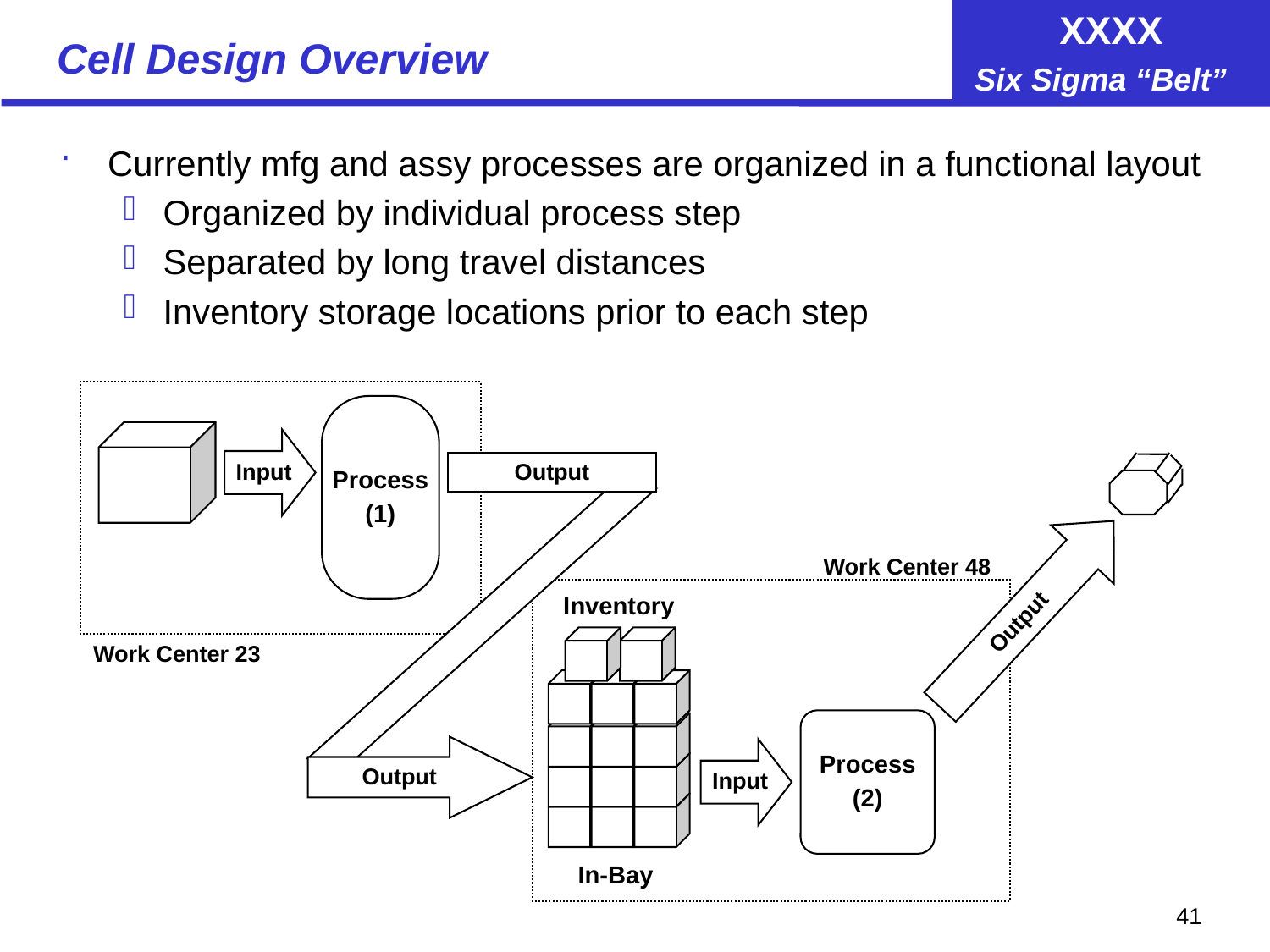

# Cell Design Overview
Currently mfg and assy processes are organized in a functional layout
Organized by individual process step
Separated by long travel distances
Inventory storage locations prior to each step

Process
(1)

Input

Output

Work Center 48
Output

Inventory

In-Bay
Work Center 23
Process
(2)
Output
Input